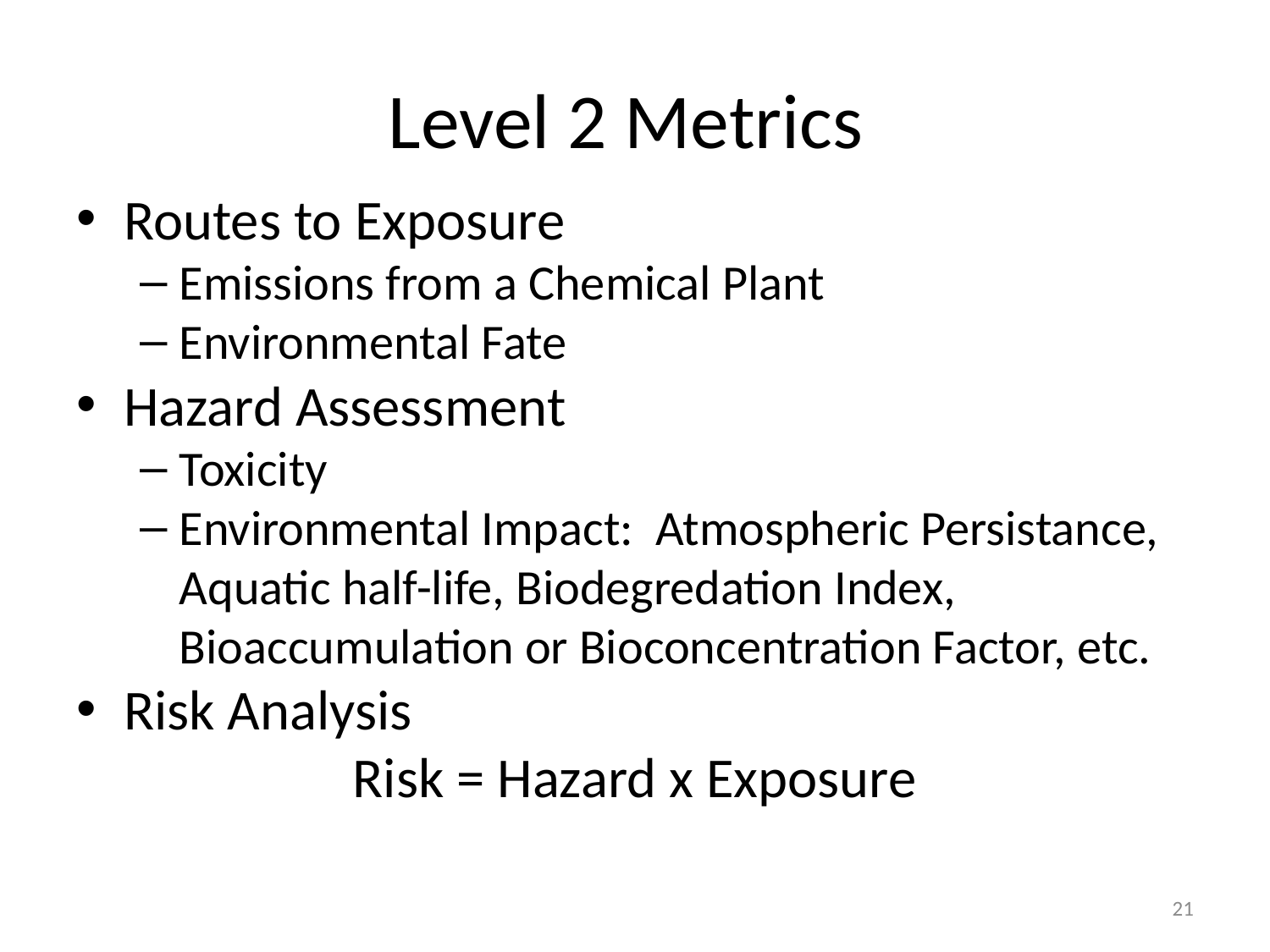

# Level 2 Metrics
Routes to Exposure
Emissions from a Chemical Plant
Environmental Fate
Hazard Assessment
Toxicity
Environmental Impact:  Atmospheric Persistance, Aquatic half-life, Biodegredation Index, Bioaccumulation or Bioconcentration Factor, etc.
Risk Analysis
Risk = Hazard x Exposure

21